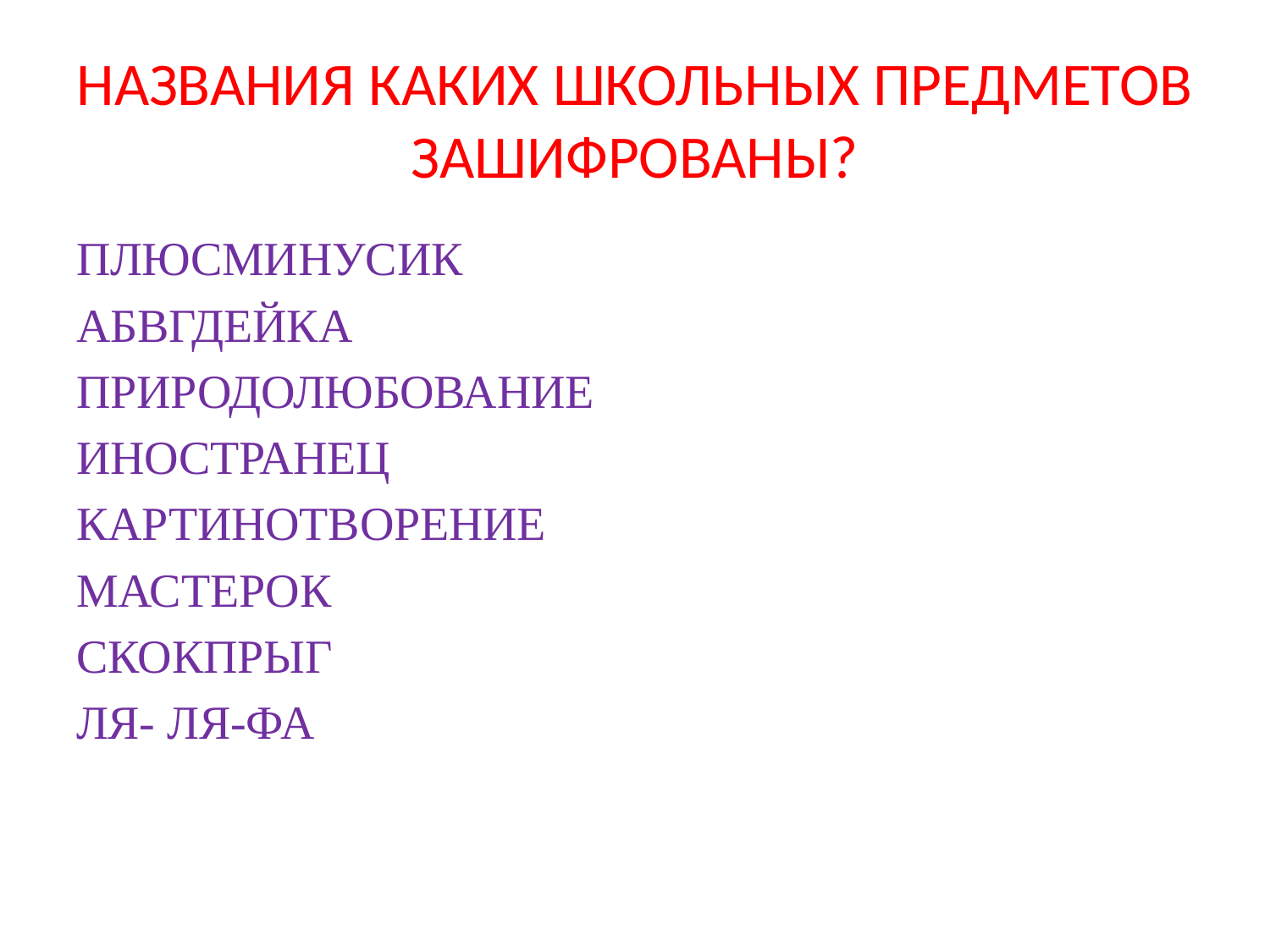

# НАЗВАНИЯ КАКИХ ШКОЛЬНЫХ ПРЕДМЕТОВ ЗАШИФРОВАНЫ?
ПЛЮСМИНУСИК
АБВГДЕЙКА
ПРИРОДОЛЮБОВАНИЕ
ИНОСТРАНЕЦ
КАРТИНОТВОРЕНИЕ
МАСТЕРОК
СКОКПРЫГ
ЛЯ- ЛЯ-ФА